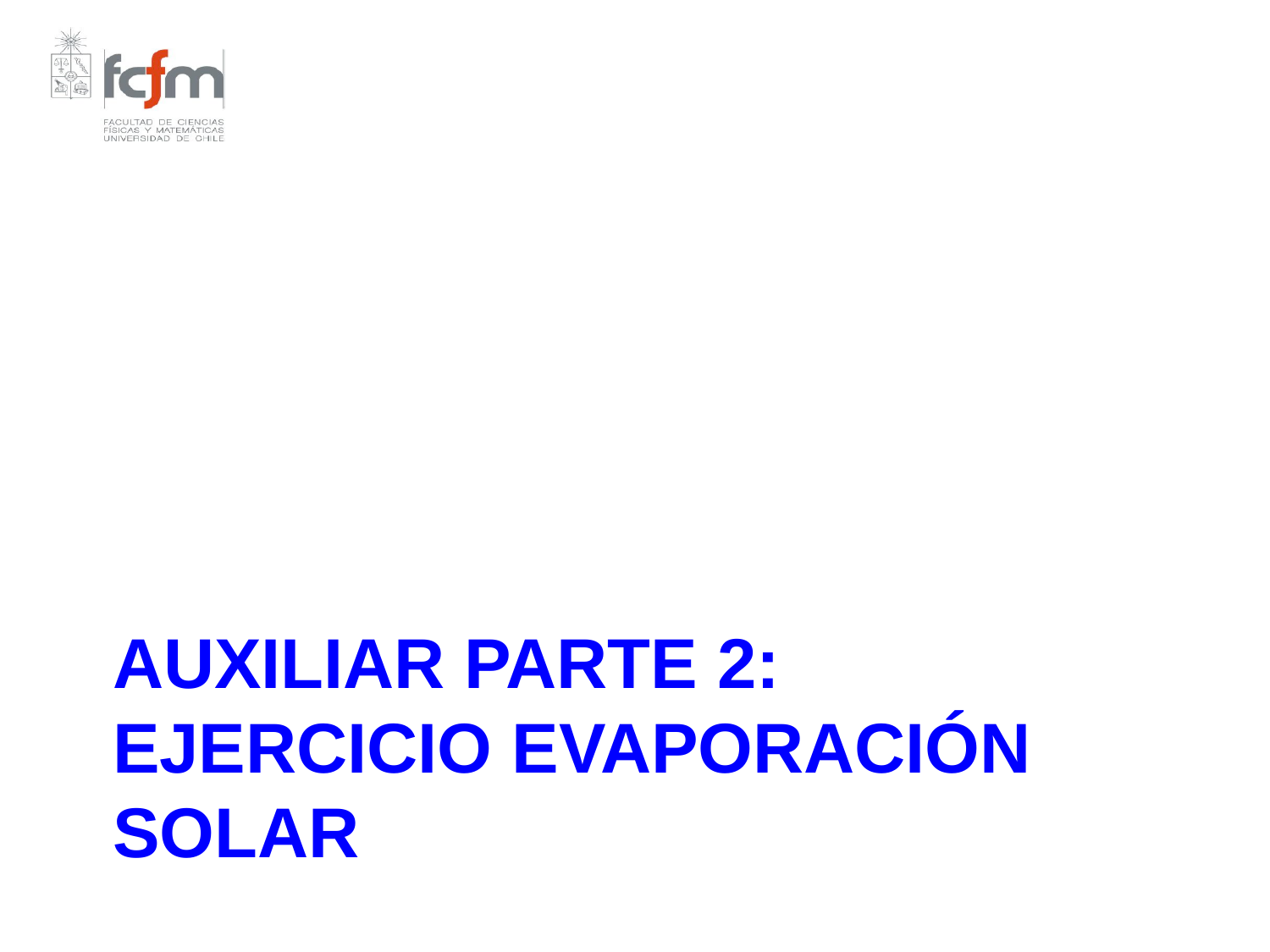

# Auxiliar Parte 2: Ejercicio Evaporación Solar